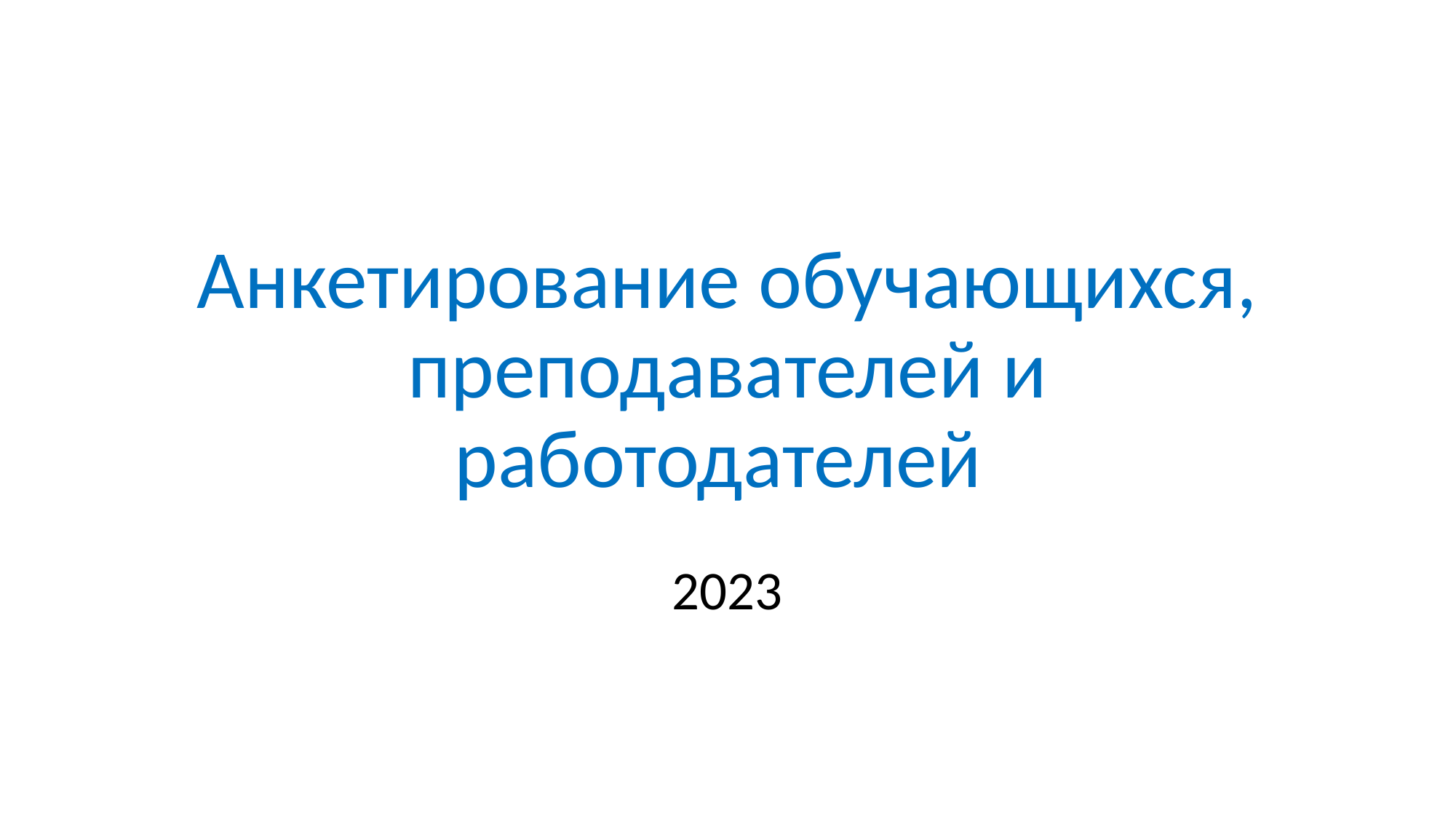

# Анкетирование обучающихся, преподавателей и работодателей
2023